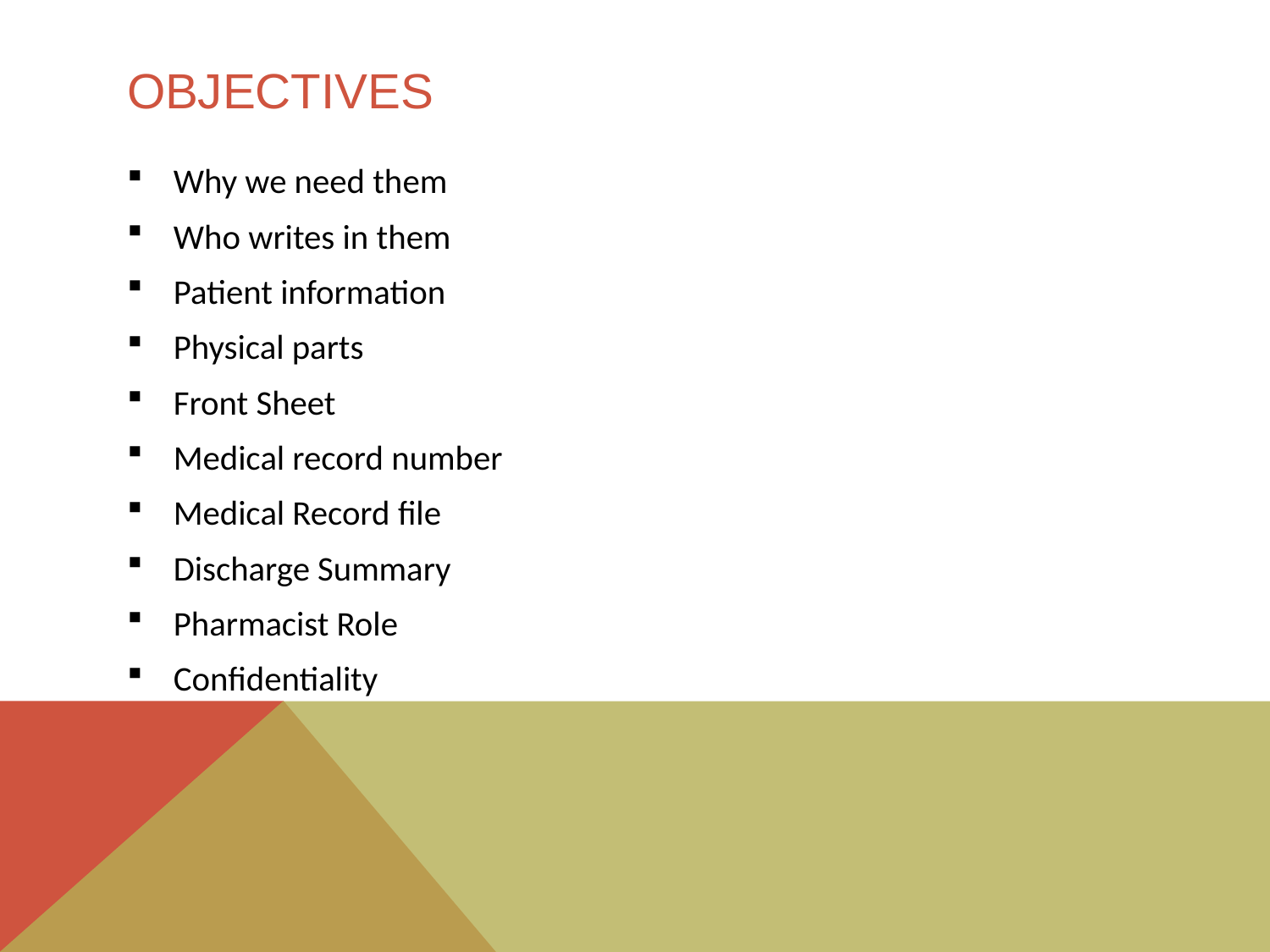

# OBJECTIVES
Why we need them
Who writes in them
Patient information
Physical parts
Front Sheet
Medical record number
Medical Record file
Discharge Summary
Pharmacist Role
Confidentiality